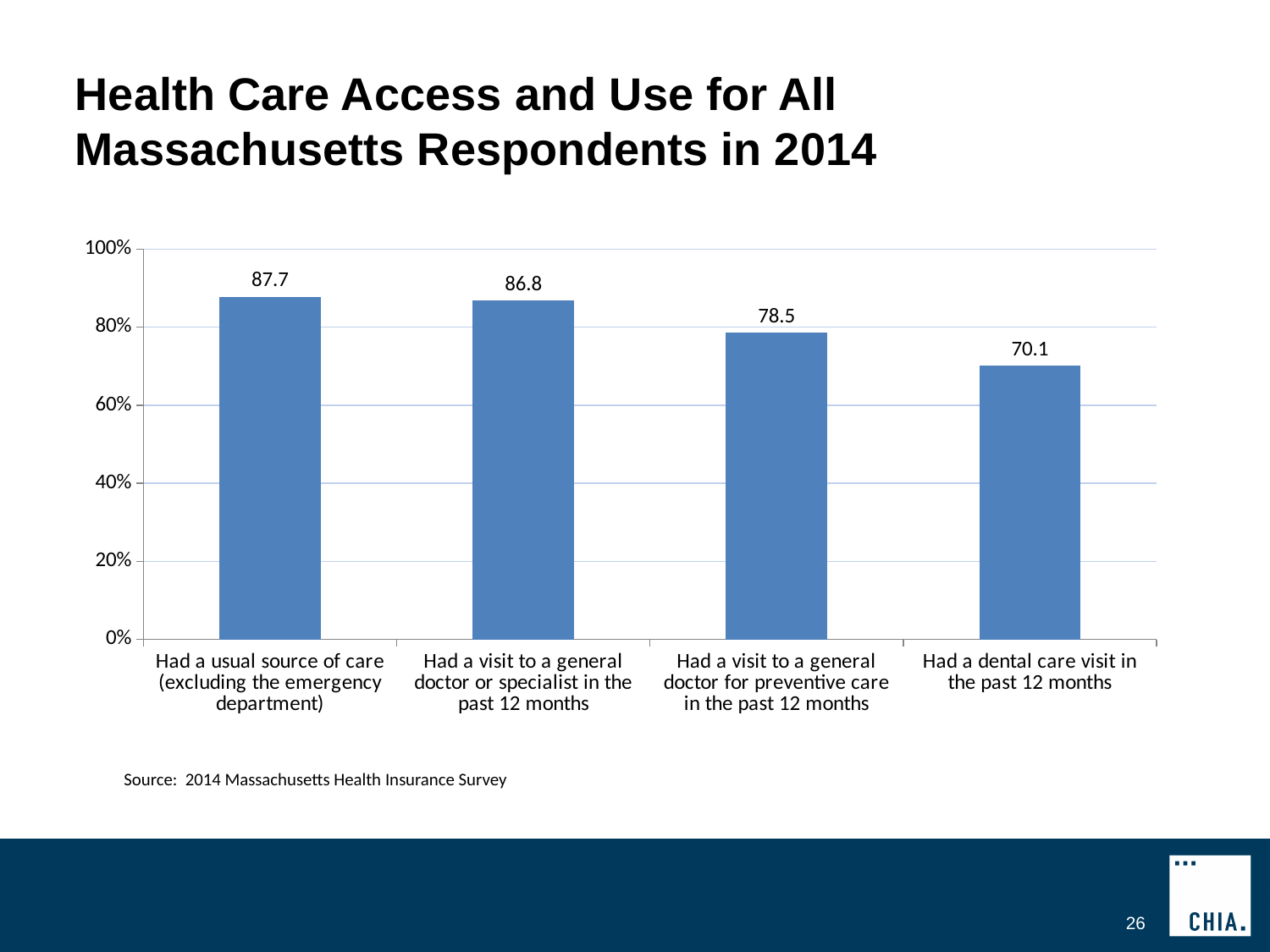

# Health Care Access and Use for All Massachusetts Respondents in 2014

### Chart

| Category |  |
|---|---|
| Had a usual source of care (excluding the emergency department) | 87.7 |
| Had a visit to a general doctor or specialist in the past 12 months | 86.8 |
| Had a visit to a general doctor for preventive care in the past 12 months | 78.5 |
| Had a dental care visit in the past 12 months | 70.1 |
Source:  2014 Massachusetts Health Insurance Survey
26